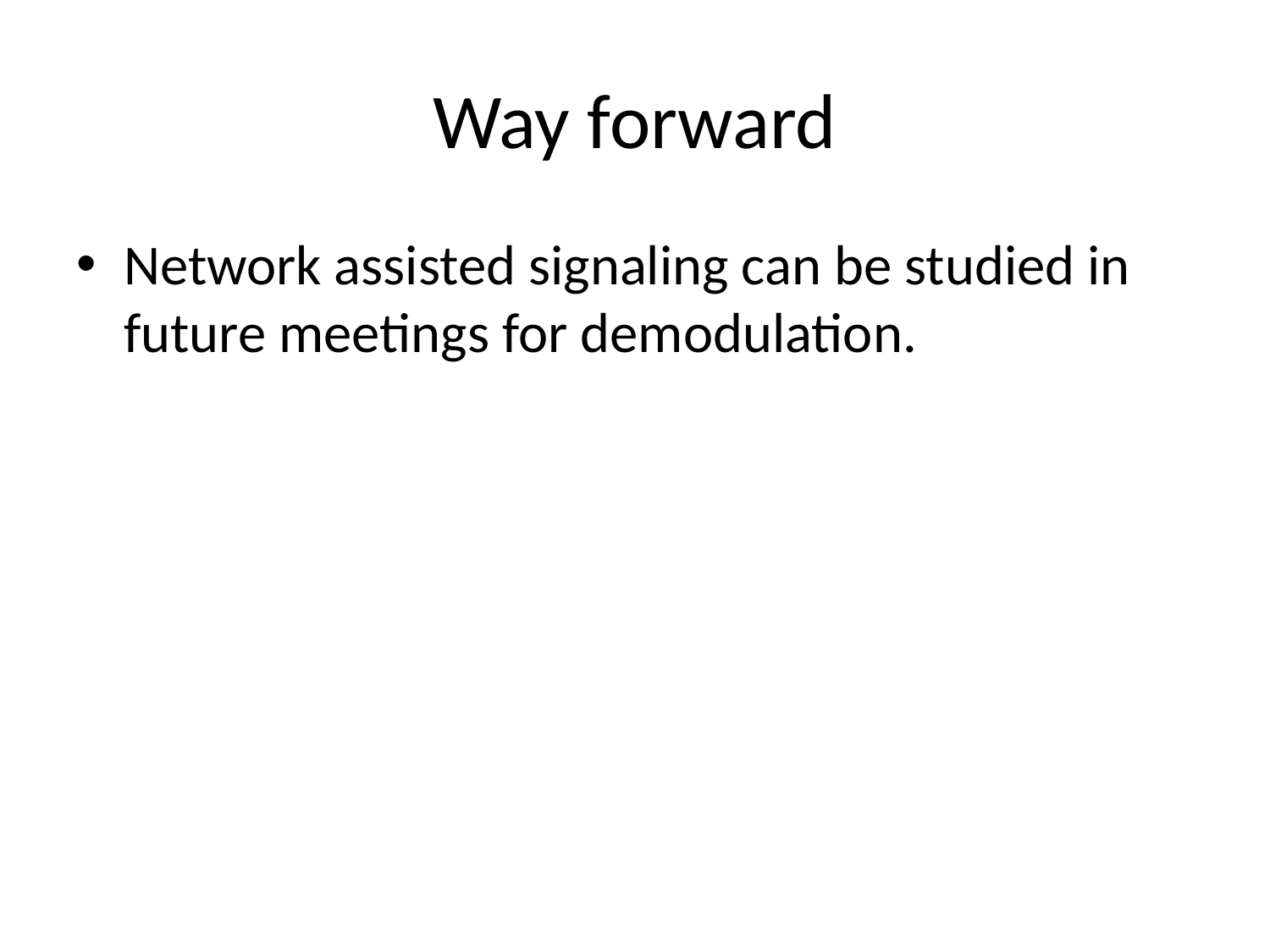

# Way forward
Network assisted signaling can be studied in future meetings for demodulation.